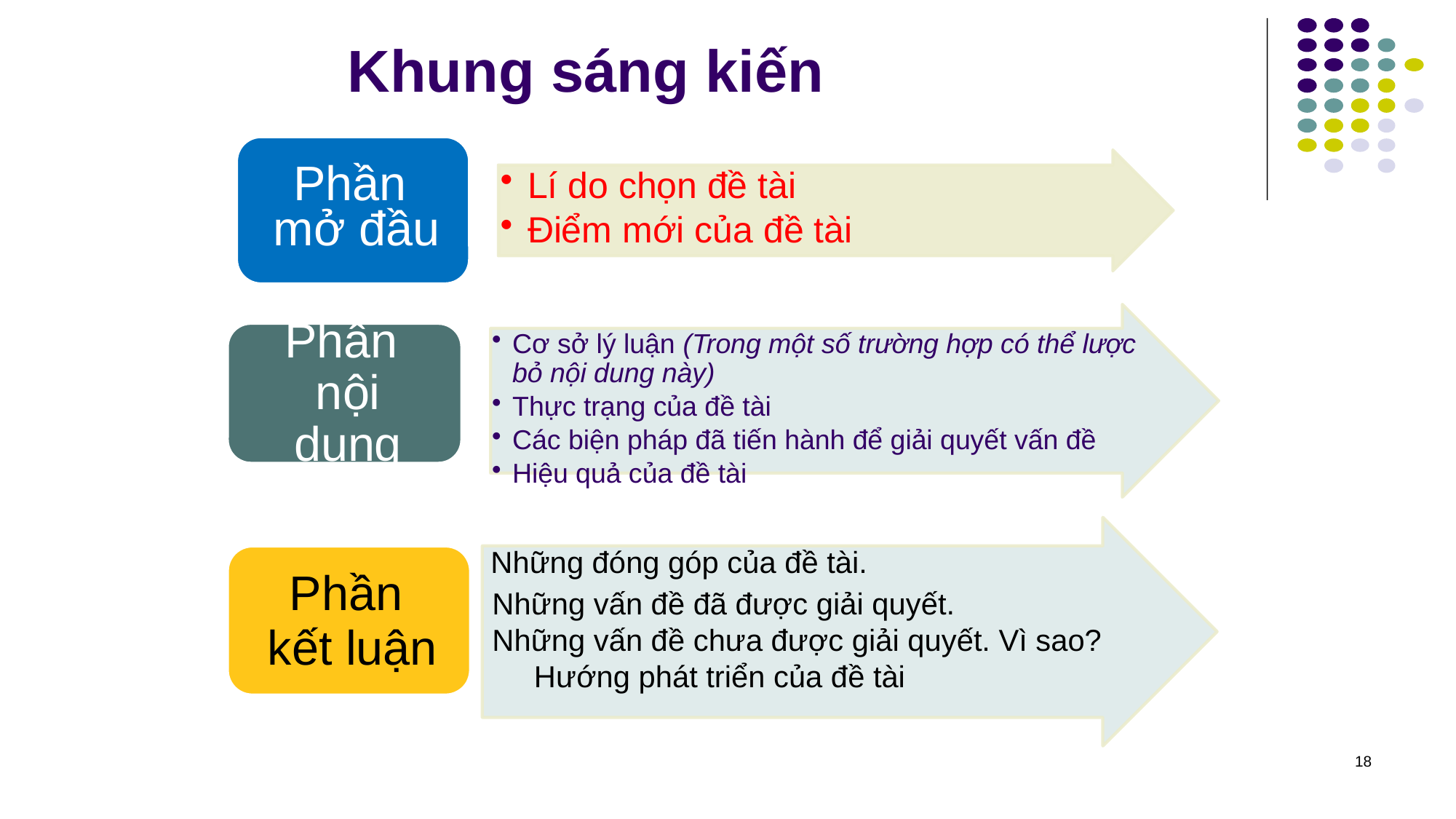

# Khung sáng kiến
Lí do chọn đề tài
Điểm mới của đề tài
Phần
mở đầu
Cơ sở lý luận (Trong một số trường hợp có thể lược bỏ nội dung này)
Thực trạng của đề tài
Các biện pháp đã tiến hành để giải quyết vấn đề
Hiệu quả của đề tài
Phần
nội dung
Những đóng góp của đề tài.
 Những vấn đề đã được giải quyết.
 Những vấn đề chưa được giải quyết. Vì sao?          Hướng phát triển của đề tài
Phần
kết luận
18